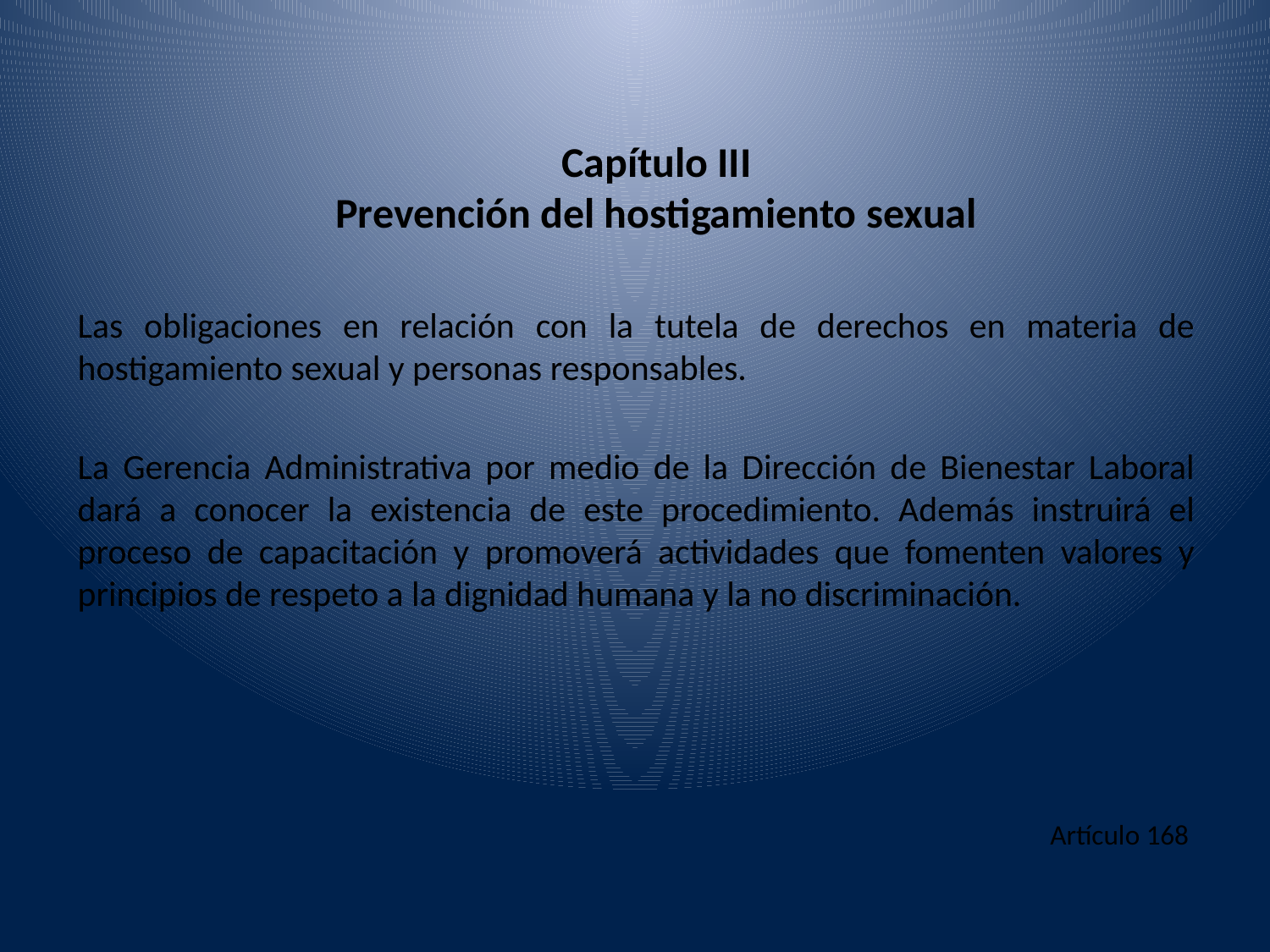

# Capítulo III Prevención del hostigamiento sexual
Las obligaciones en relación con la tutela de derechos en materia de hostigamiento sexual y personas responsables.

La Gerencia Administrativa por medio de la Dirección de Bienestar Laboral dará a conocer la existencia de este procedimiento. Además instruirá el proceso de capacitación y promoverá actividades que fomenten valores y principios de respeto a la dignidad humana y la no discriminación.

Artículo 168